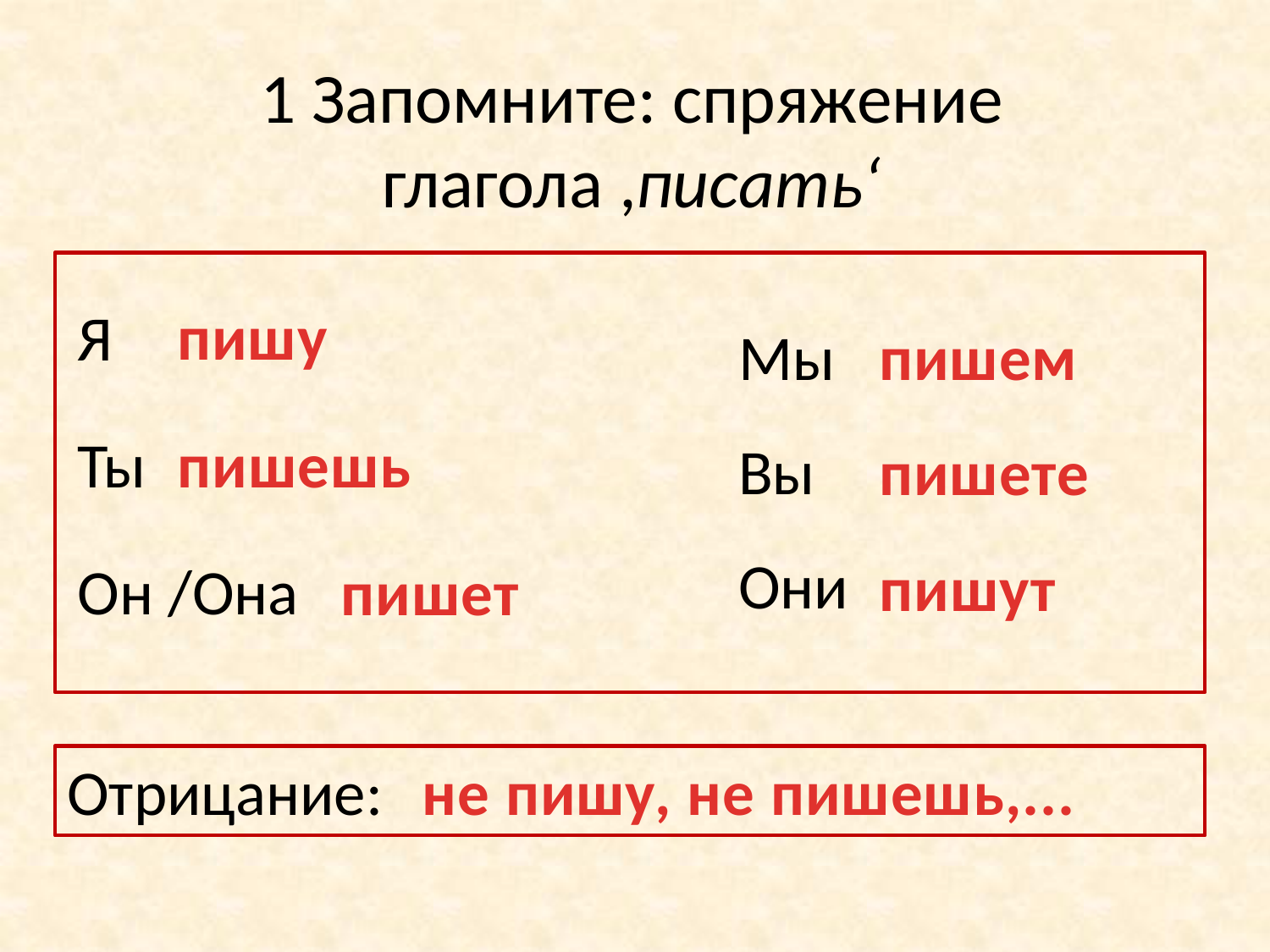

1 Запомните: спряжение глагола ,писать‘

Я
Ты
Он /Она
пишу
Мы
Вы
Они
пишем
пишешь
пишете
пишут
пишет

не пишу, не пишешь,...
Отрицание: